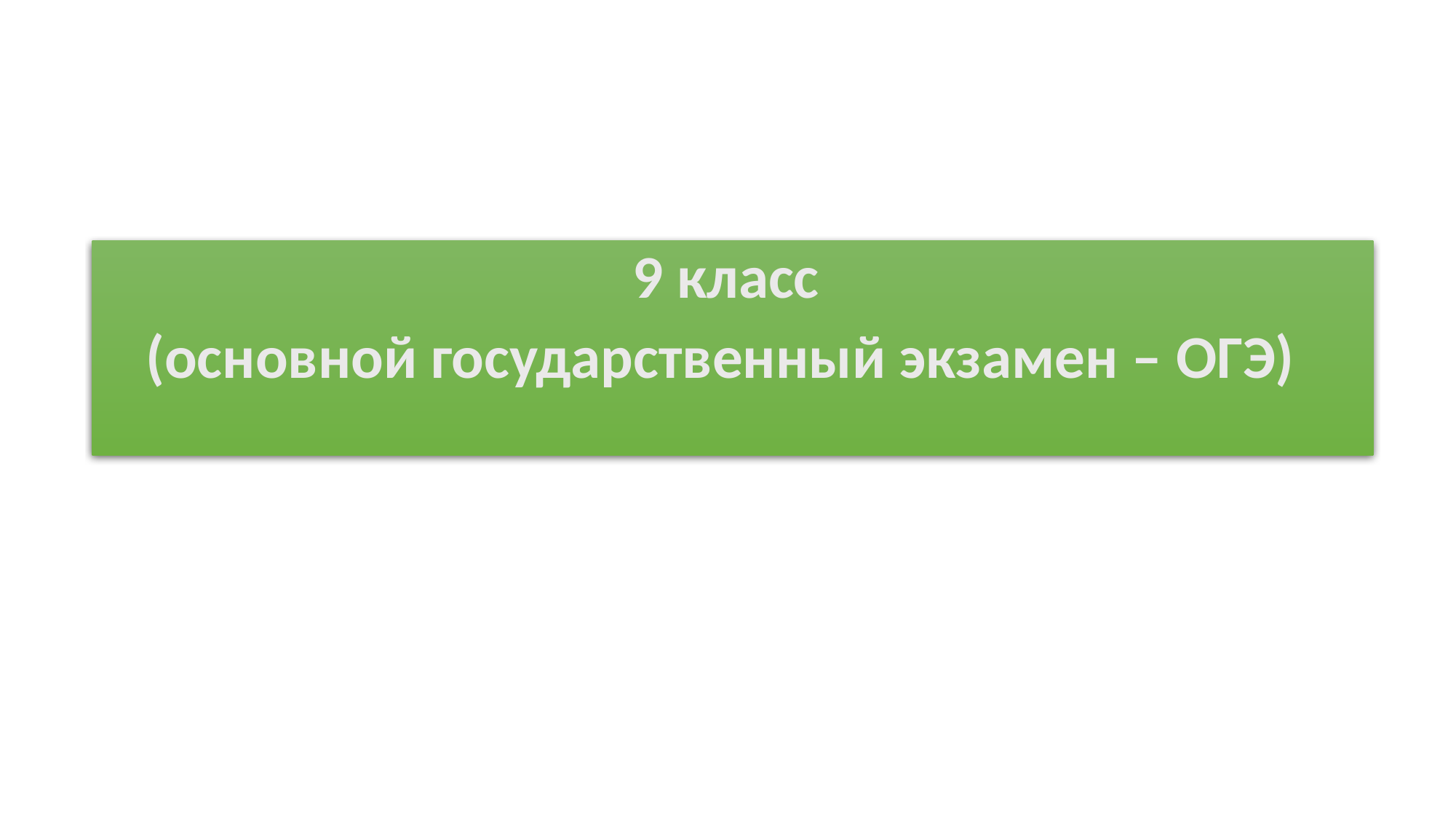

9 класс
(основной государственный экзамен – ОГЭ)